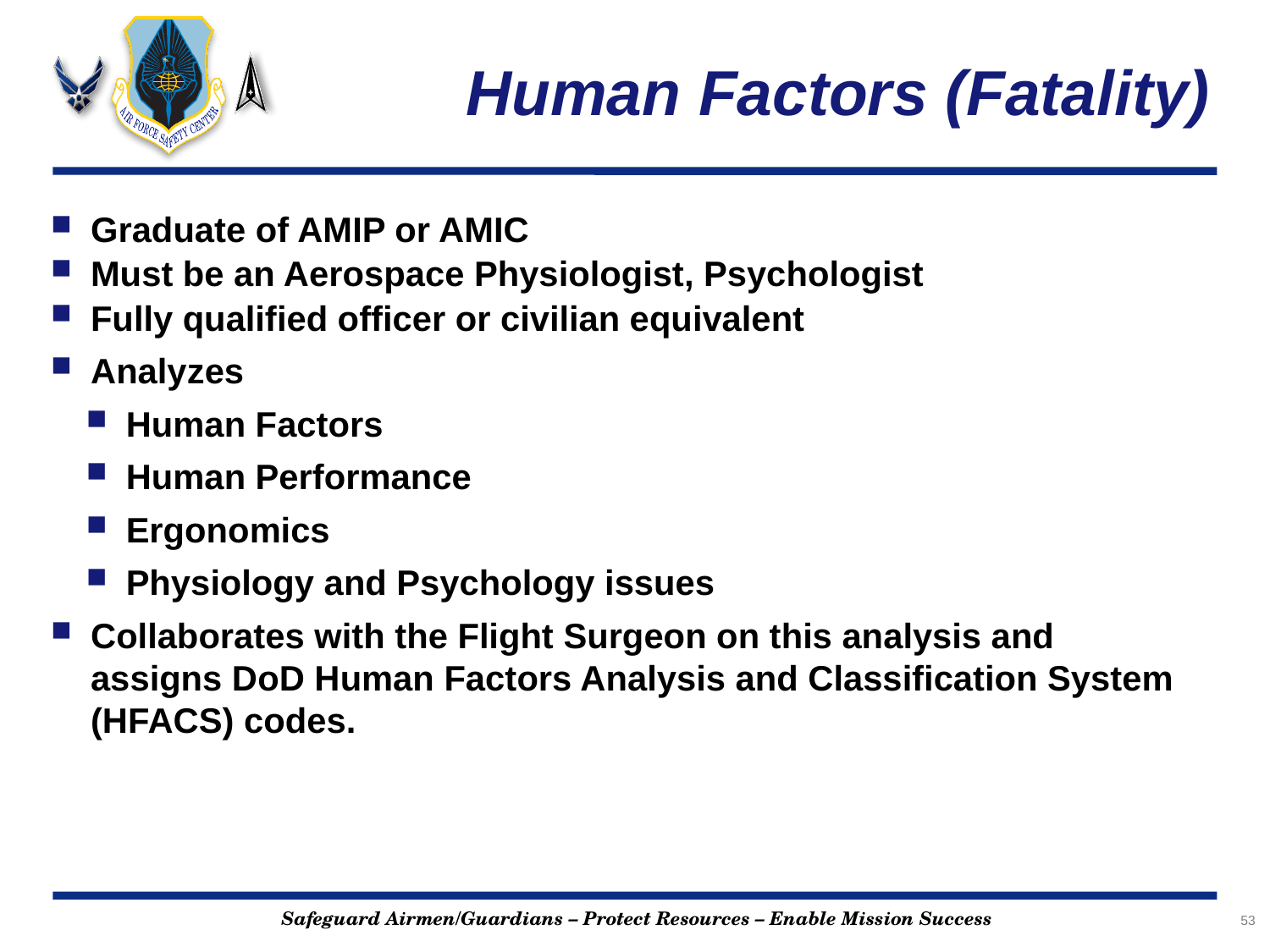

# Human Factors (Fatality)
Graduate of AMIP or AMIC
Must be an Aerospace Physiologist, Psychologist
Fully qualified officer or civilian equivalent
Analyzes
Human Factors
Human Performance
Ergonomics
Physiology and Psychology issues
Collaborates with the Flight Surgeon on this analysis and assigns DoD Human Factors Analysis and Classification System (HFACS) codes.

53